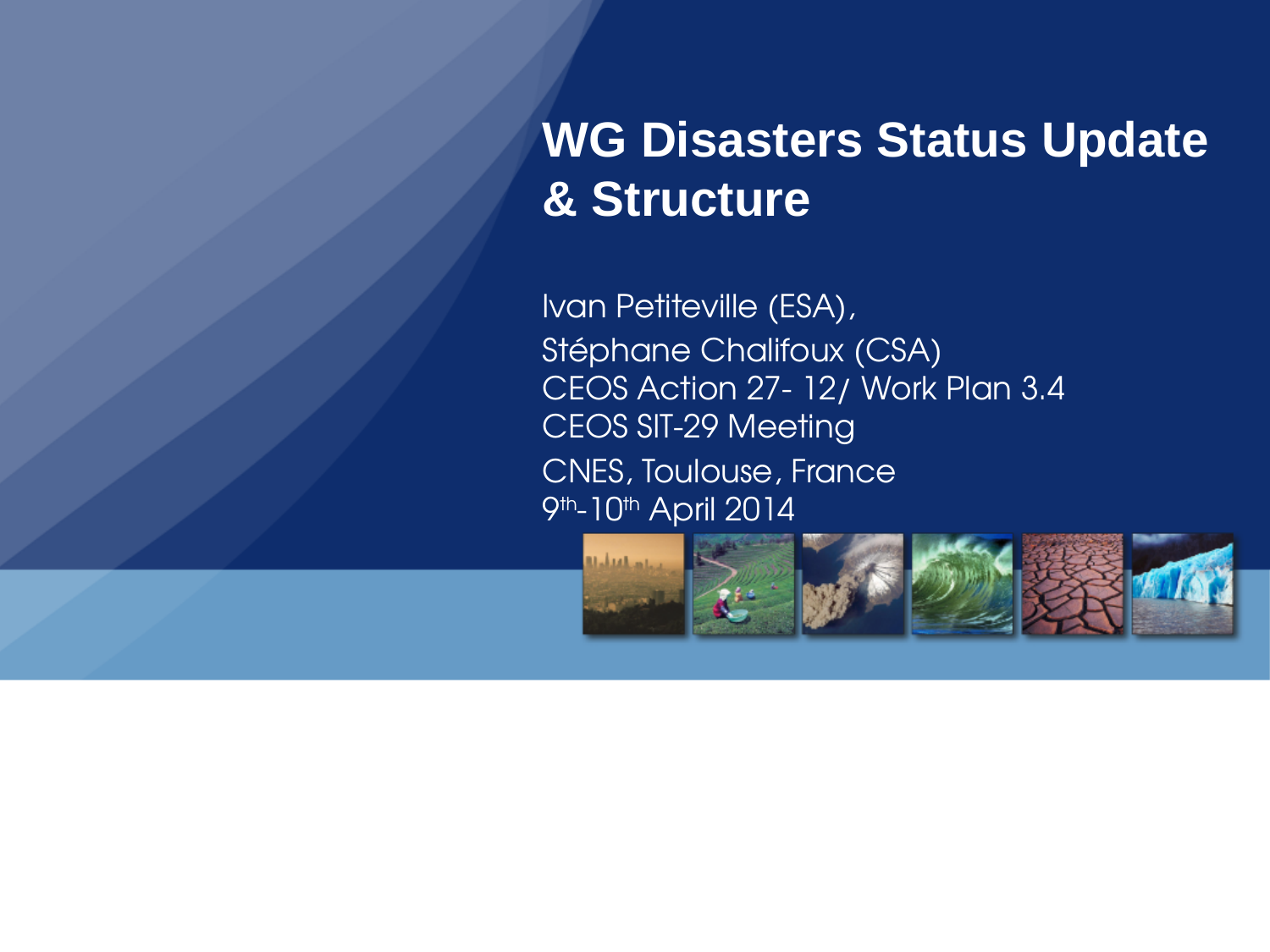

# WG Disasters Status Update & Structure
Ivan Petiteville (ESA),
Stéphane Chalifoux (CSA)
CEOS Action 27- 12/ Work Plan 3.4
CEOS SIT-29 Meeting
CNES, Toulouse, France
9th-10th April 2014